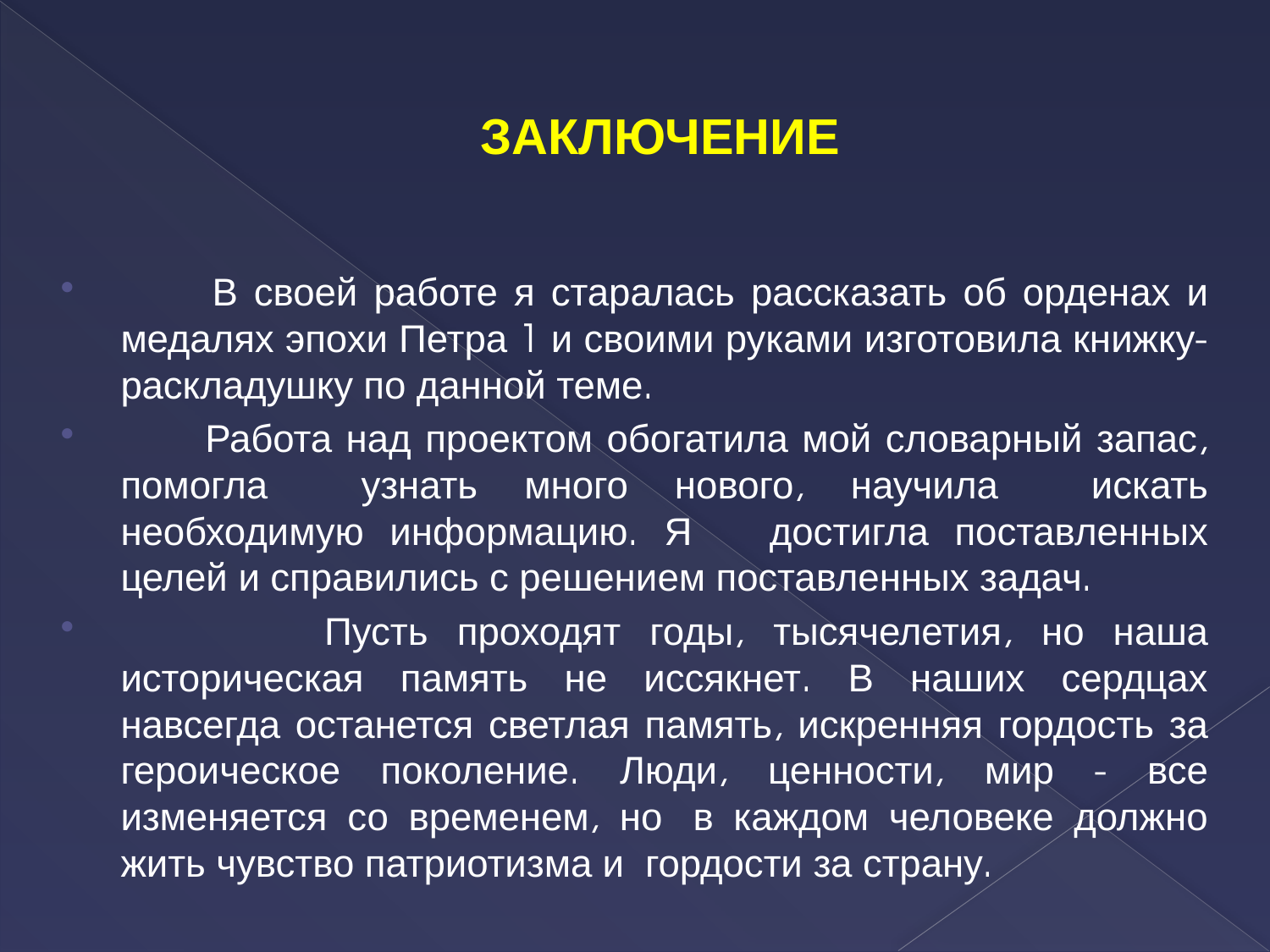

# ЗАКЛЮЧЕНИЕ
      В своей работе я старалась рассказать об орденах и медалях эпохи Петра 1 и своими руками изготовила книжку-раскладушку по данной теме.
      Работа над проектом обогатила мой словарный запас, помогла  узнать много нового, научила  искать необходимую информацию. Я   достигла поставленных целей и справились с решением поставленных задач.
       Пусть проходят годы, тысячелетия, но наша историческая память не иссякнет. В наших сердцах навсегда останется светлая память, искренняя гордость за героическое поколение. Люди, ценности, мир - все изменяется со временем, но  в каждом человеке должно жить чувство патриотизма и  гордости за страну.